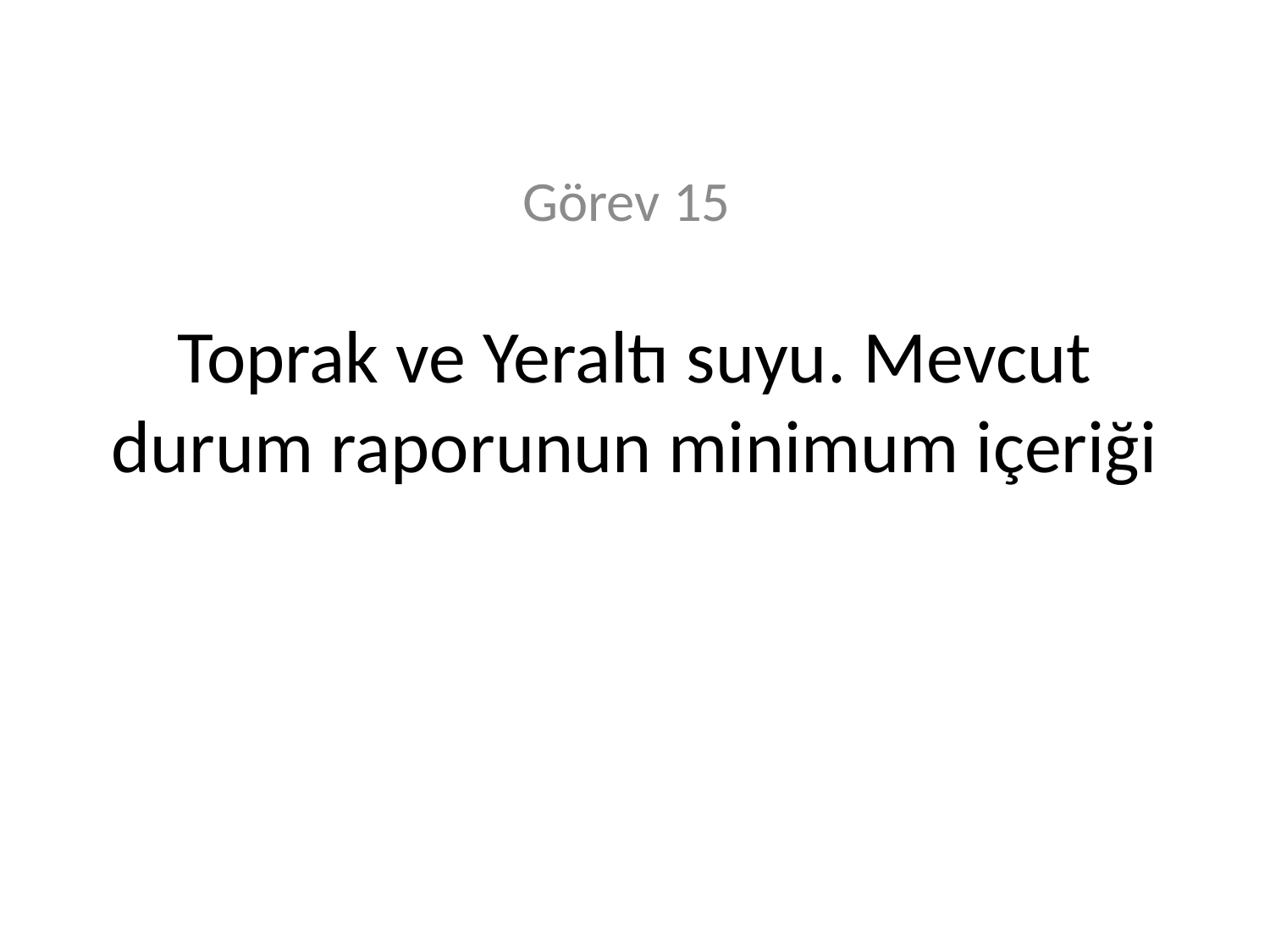

Görev 15
# Toprak ve Yeraltı suyu. Mevcut durum raporunun minimum içeriği